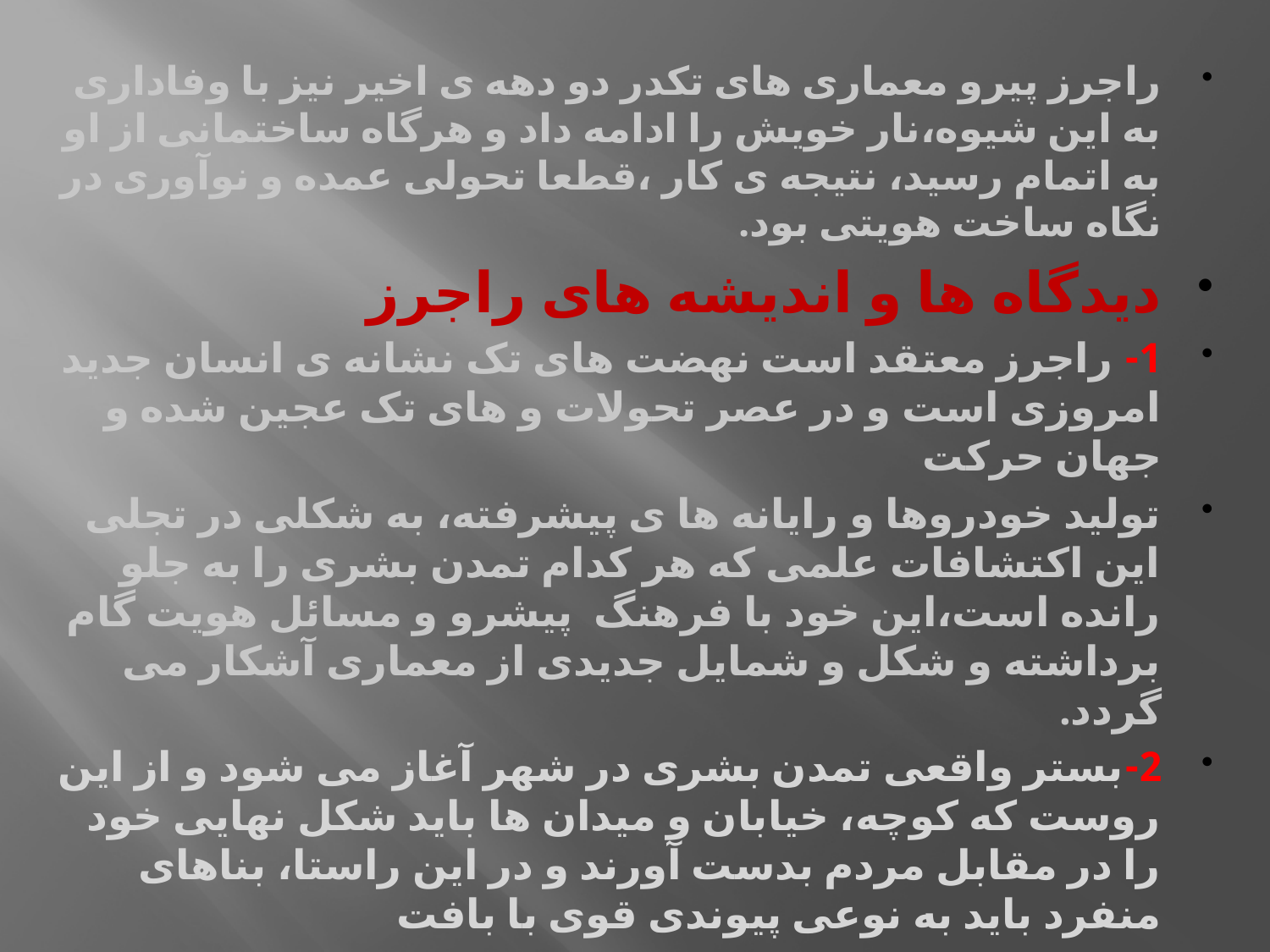

#
راجرز پیرو معماری های تکدر دو دهه ی اخیر نیز با وفاداری به این شیوه،نار خویش را ادامه داد و هرگاه ساختمانی از او به اتمام رسید، نتیجه ی کار ،قطعا تحولی عمده و نوآوری در نگاه ساخت هویتی بود.
دیدگاه ها و اندیشه های راجرز
1- راجرز معتقد است نهضت های تک نشانه ی انسان جدید امروزی است و در عصر تحولات و های تک عجین شده و جهان حرکت
تولید خودروها و رایانه ها ی پیشرفته، به شکلی در تجلی این اکتشافات علمی که هر کدام تمدن بشری را به جلو رانده است،این خود با فرهنگ  پیشرو و مسائل هویت گام برداشته و شکل و شمایل جدیدی از معماری آشکار می گردد.
2-بستر واقعی تمدن بشری در شهر آغاز می شود و از این روست که کوچه، خیابان و میدان ها باید شکل نهایی خود را در مقابل مردم بدست آورند و در این راستا، بناهای منفرد باید به نوعی پیوندی قوی با بافت